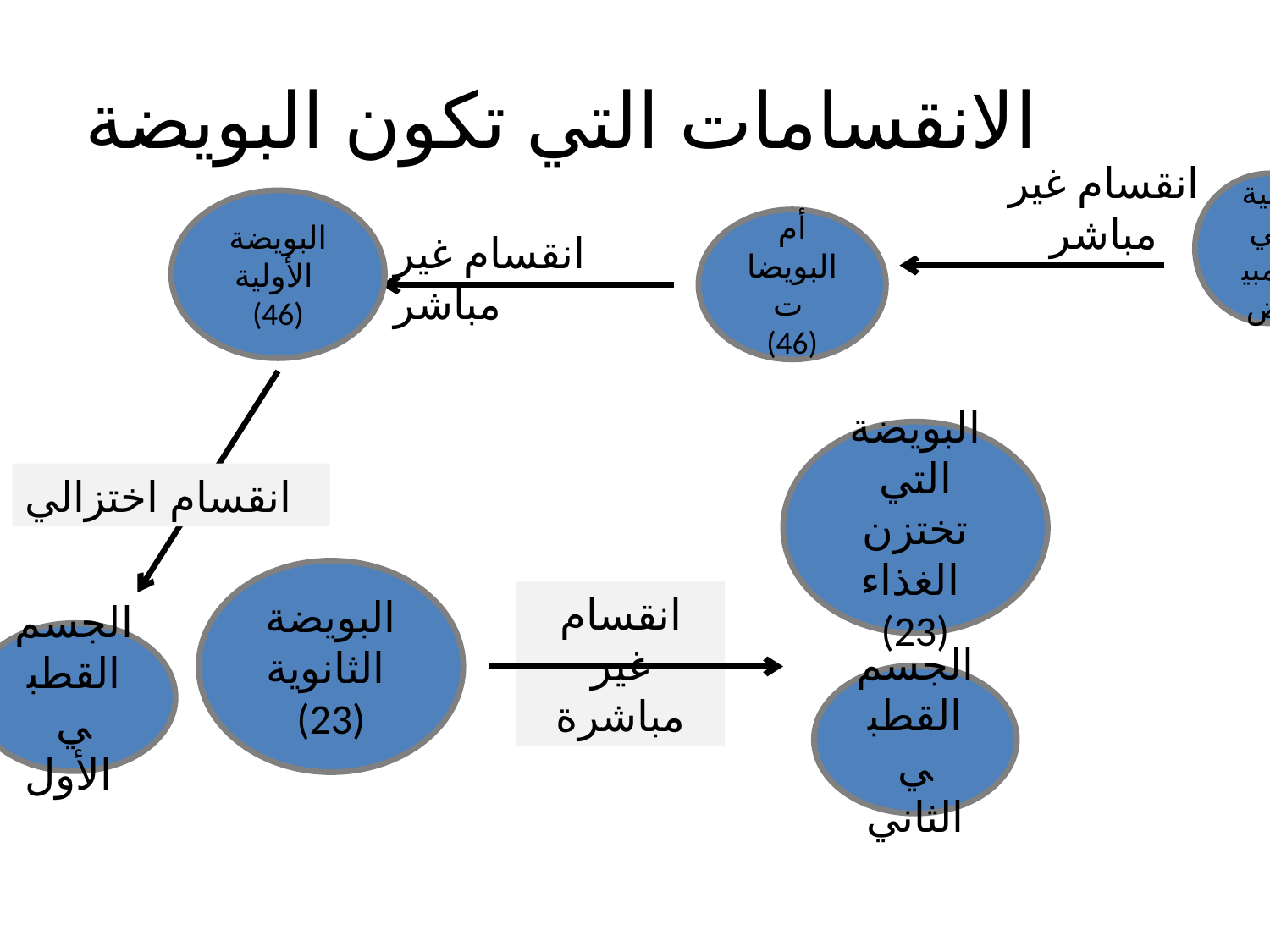

الانقسامات التي تكون البويضة
انقسام غير مباشر
خلية في المبيض
البويضة الأولية
(46)
أم البويضات
(46)
انقسام غير مباشر
البويضة التي تختزن الغذاء
(23)
انقسام اختزالي
البويضة الثانوية
(23)
انقسام غير مباشرة
الجسم القطبي الأول
الجسم القطبي الثاني